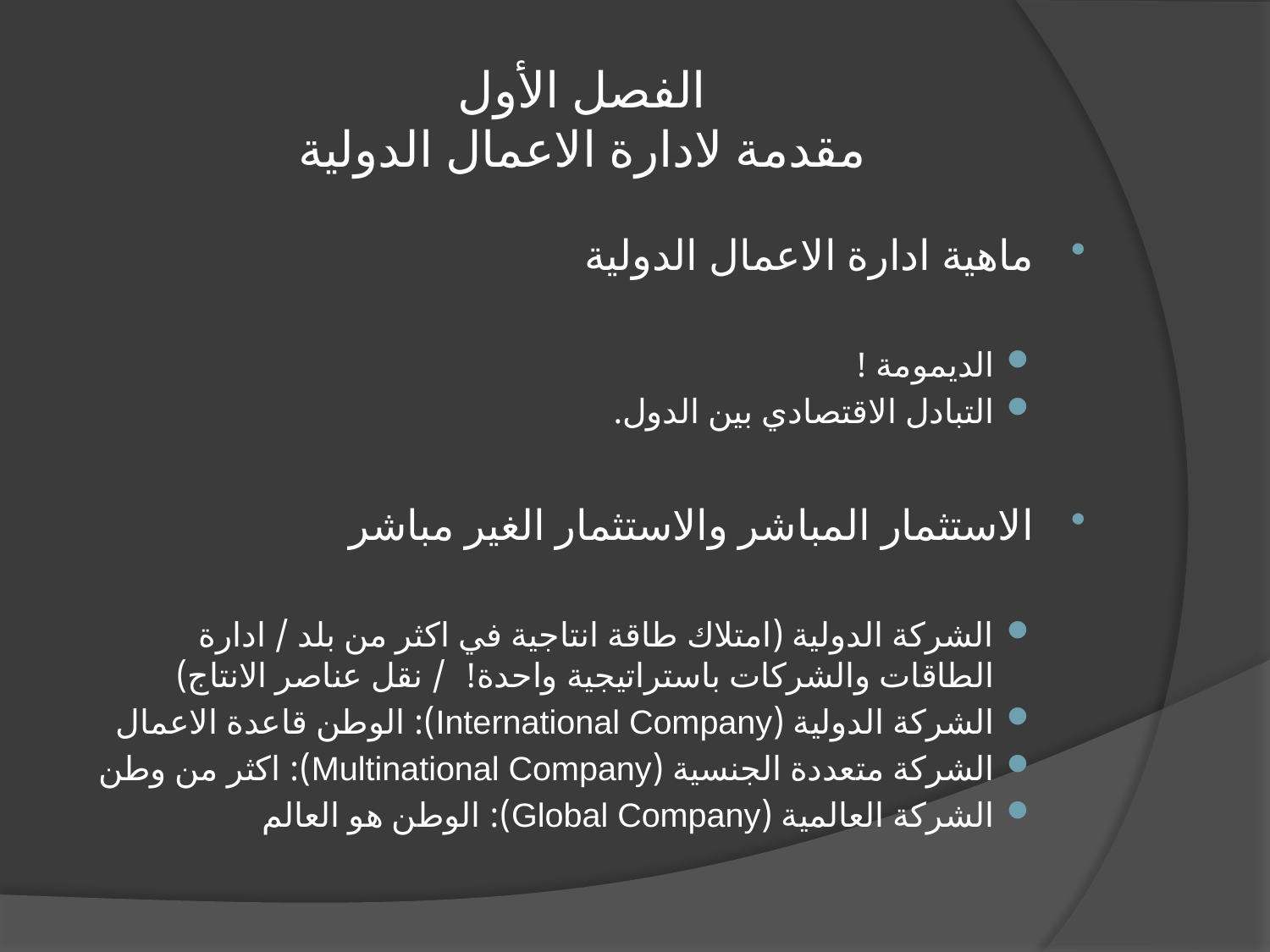

# الفصل الأول مقدمة لادارة الاعمال الدولية
ماهية ادارة الاعمال الدولية

الديمومة !
التبادل الاقتصادي بين الدول.

الاستثمار المباشر والاستثمار الغير مباشر

الشركة الدولية (امتلاك طاقة انتاجية في اكثر من بلد / ادارة الطاقات والشركات باستراتيجية واحدة!  / نقل عناصر الانتاج)
الشركة الدولية (International Company): الوطن قاعدة الاعمال
الشركة متعددة الجنسية (Multinational Company): اكثر من وطن
الشركة العالمية (Global Company): الوطن هو العالم